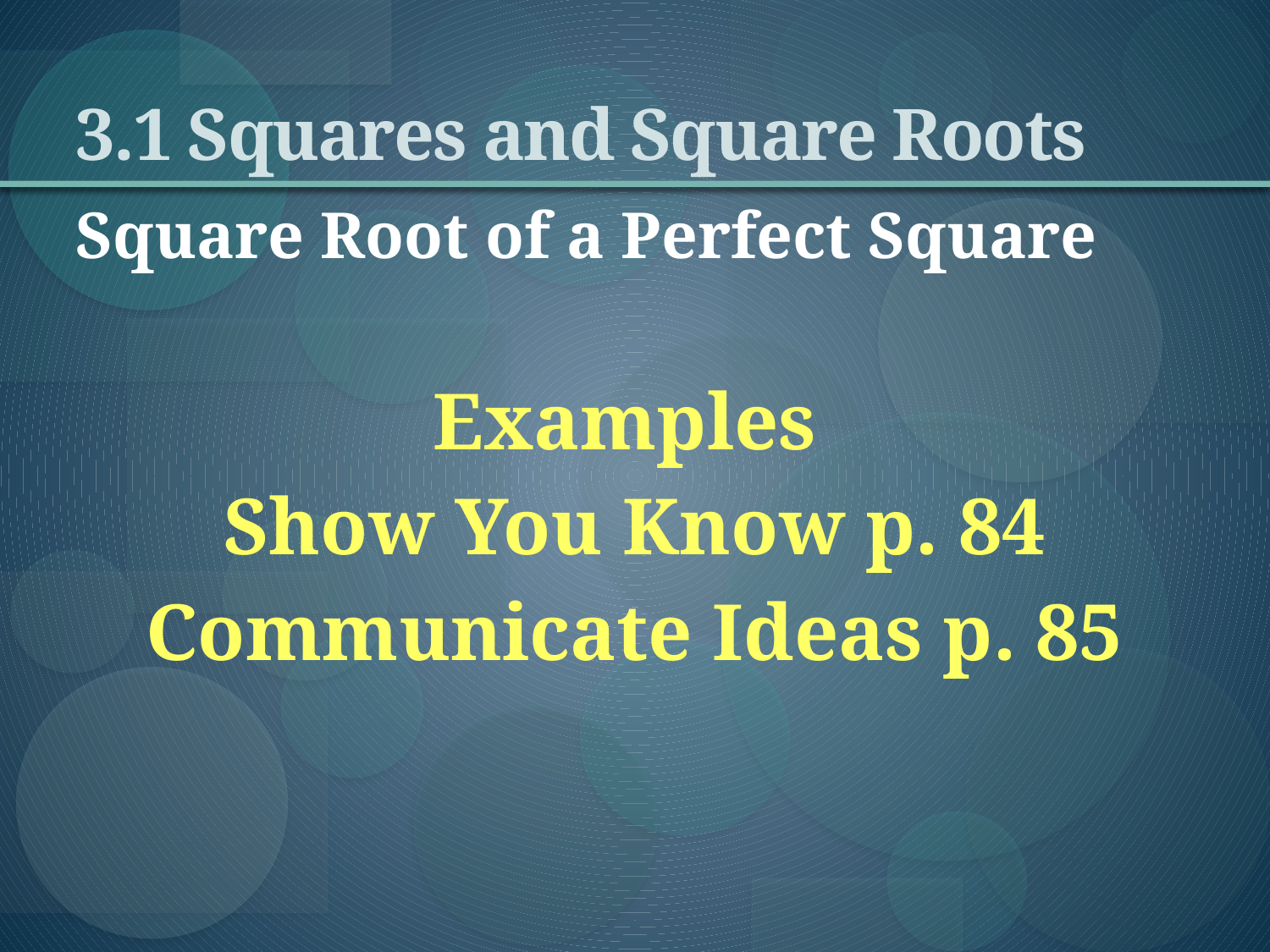

# 3.1 Squares and Square Roots
Square Root of a Perfect Square

Examples
Show You Know p. 84
Communicate Ideas p. 85